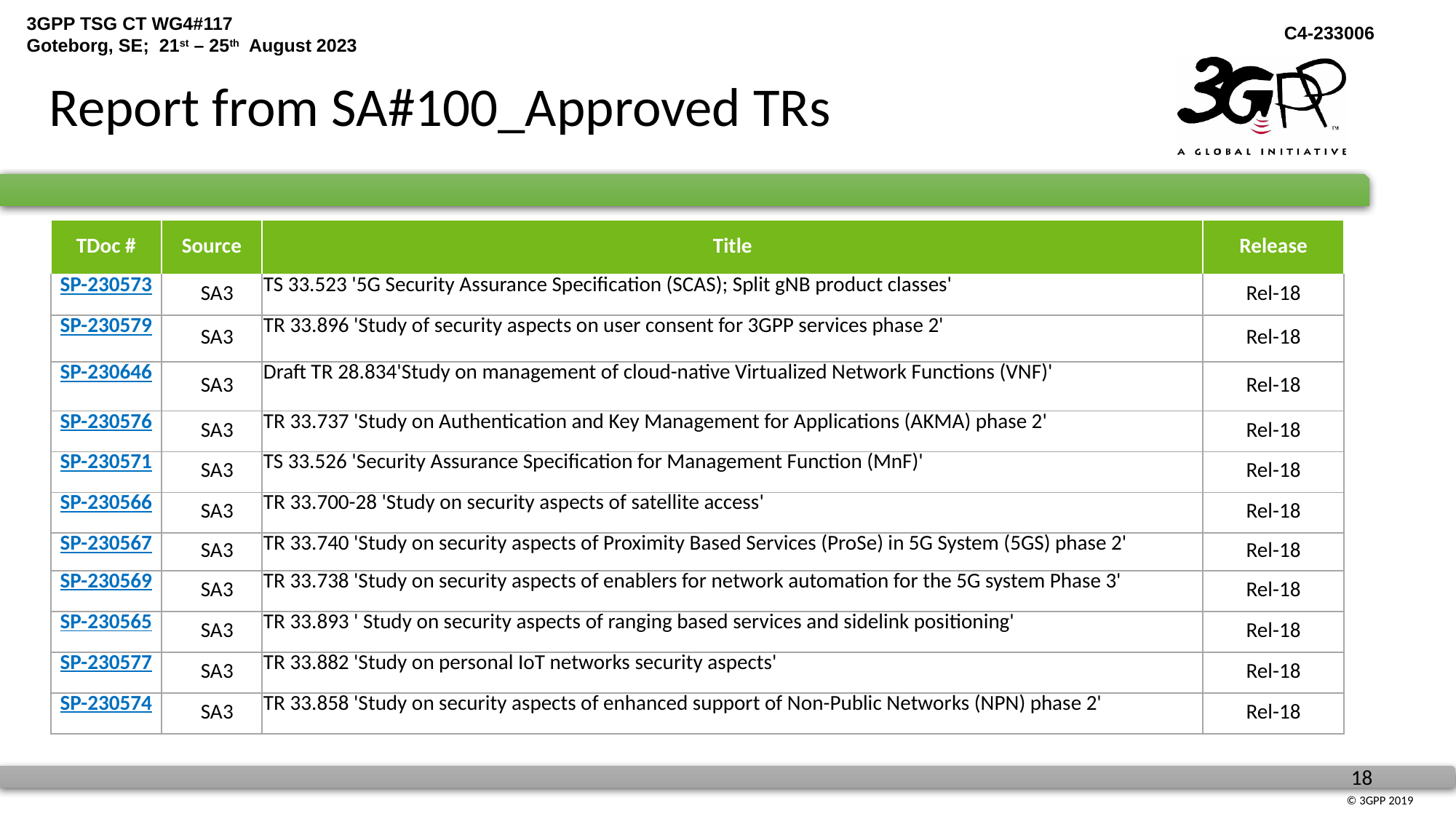

# Report from SA#100_Approved TRs
| TDoc # | Source | Title | Release |
| --- | --- | --- | --- |
| SP-230573 | SA3 | TS 33.523 '5G Security Assurance Specification (SCAS); Split gNB product classes' | Rel-18 |
| SP-230579 | SA3 | TR 33.896 'Study of security aspects on user consent for 3GPP services phase 2' | Rel-18 |
| SP-230646 | SA3 | Draft TR 28.834'Study on management of cloud-native Virtualized Network Functions (VNF)' | Rel-18 |
| SP-230576 | SA3 | TR 33.737 'Study on Authentication and Key Management for Applications (AKMA) phase 2' | Rel-18 |
| SP-230571 | SA3 | TS 33.526 'Security Assurance Specification for Management Function (MnF)' | Rel-18 |
| SP-230566 | SA3 | TR 33.700-28 'Study on security aspects of satellite access' | Rel-18 |
| SP-230567 | SA3 | TR 33.740 'Study on security aspects of Proximity Based Services (ProSe) in 5G System (5GS) phase 2' | Rel-18 |
| SP-230569 | SA3 | TR 33.738 'Study on security aspects of enablers for network automation for the 5G system Phase 3' | Rel-18 |
| SP-230565 | SA3 | TR 33.893 ' Study on security aspects of ranging based services and sidelink positioning' | Rel-18 |
| SP-230577 | SA3 | TR 33.882 'Study on personal IoT networks security aspects' | Rel-18 |
| SP-230574 | SA3 | TR 33.858 'Study on security aspects of enhanced support of Non-Public Networks (NPN) phase 2' | Rel-18 |